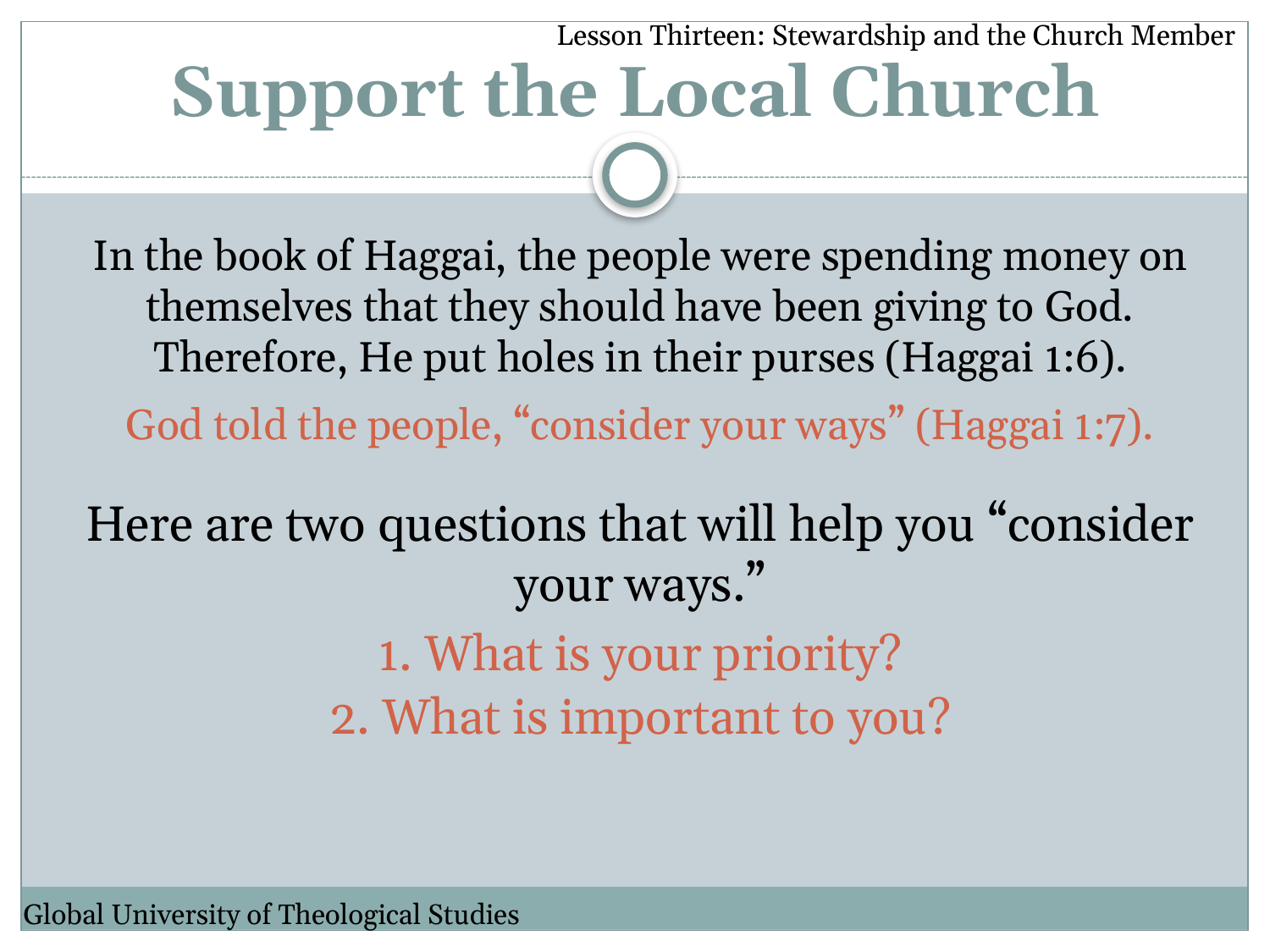

Lesson Thirteen: Stewardship and the Church Member
# Support the Local Church
In the book of Haggai, the people were spending money on themselves that they should have been giving to God. Therefore, He put holes in their purses (Haggai 1:6).
God told the people, “consider your ways” (Haggai 1:7).
Here are two questions that will help you “consider your ways.”
1. What is your priority?
2. What is important to you?
Global University of Theological Studies